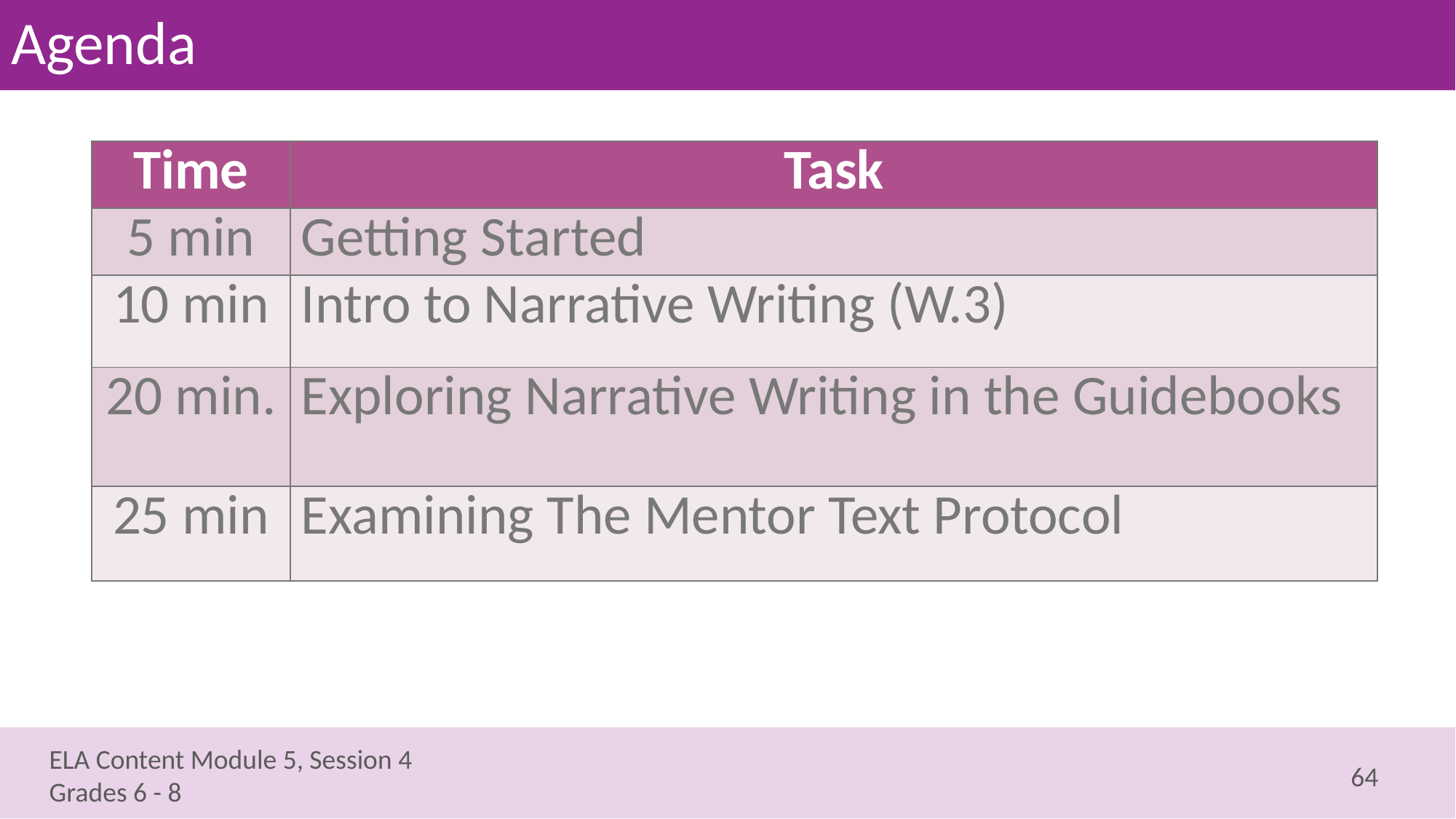

# Agenda
| Time | Task |
| --- | --- |
| 5 min | Getting Started |
| 10 min | Intro to Narrative Writing (W.3) |
| 20 min. | Exploring Narrative Writing in the Guidebooks |
| 25 min | Examining The Mentor Text Protocol |
64